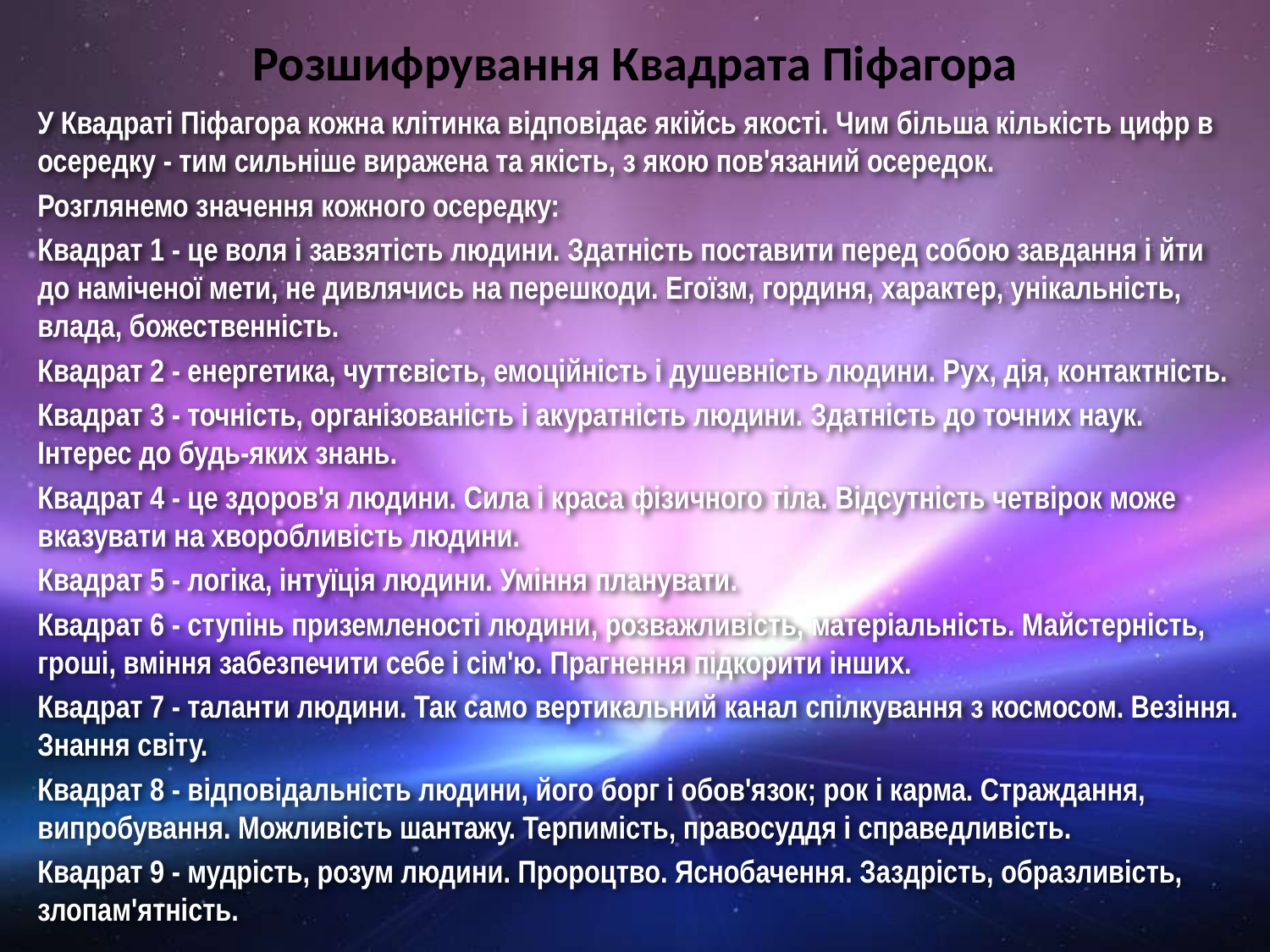

# Розшифрування Квадрата Піфагора
У Квадраті Піфагора кожна клітинка відповідає якійсь якості. Чим більша кількість цифр в осередку - тим сильніше виражена та якість, з якою пов'язаний осередок.
Розглянемо значення кожного осередку:
Квадрат 1 - це воля і завзятість людини. Здатність поставити перед собою завдання і йти до наміченої мети, не дивлячись на перешкоди. Егоїзм, гординя, характер, унікальність, влада, божественність.
Квадрат 2 - енергетика, чуттєвість, емоційність і душевність людини. Рух, дія, контактність.
Квадрат 3 - точність, організованість і акуратність людини. Здатність до точних наук. Інтерес до будь-яких знань.
Квадрат 4 - це здоров'я людини. Сила і краса фізичного тіла. Відсутність четвірок може вказувати на хворобливість людини.
Квадрат 5 - логіка, інтуїція людини. Уміння планувати.
Квадрат 6 - ступінь приземленості людини, розважливість, матеріальність. Майстерність, гроші, вміння забезпечити себе і сім'ю. Прагнення підкорити інших.
Квадрат 7 - таланти людини. Так само вертикальний канал спілкування з космосом. Везіння. Знання світу.
Квадрат 8 - відповідальність людини, його борг і обов'язок; рок і карма. Страждання, випробування. Можливість шантажу. Терпимість, правосуддя і справедливість.
Квадрат 9 - мудрість, розум людини. Пророцтво. Яснобачення. Заздрість, образливість, злопам'ятність.